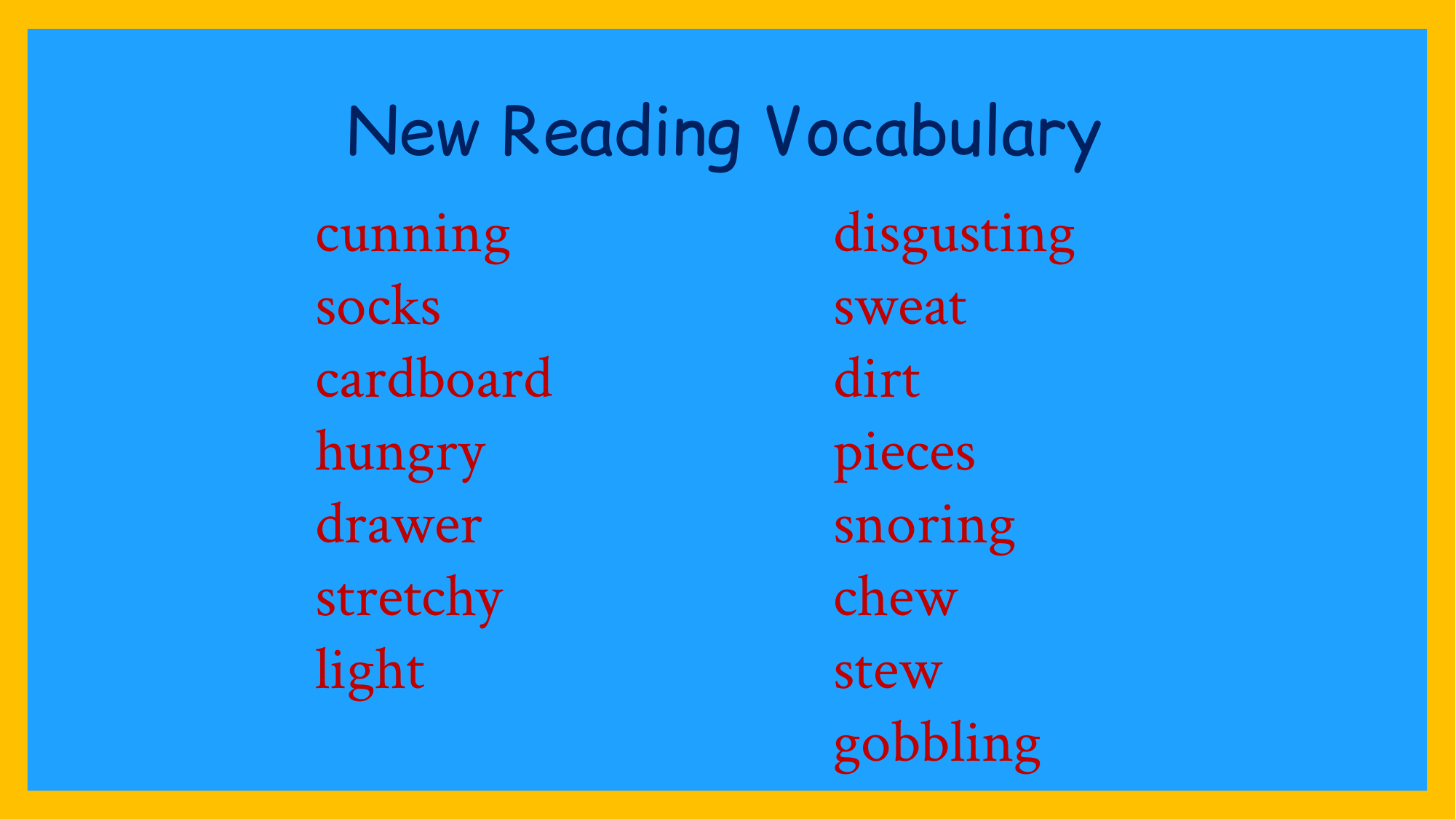

New Reading Vocabulary

cunning
socks
cardboard
hungry
drawer
stretchy
light

disgusting
sweat
dirt
pieces
snoring
chew
stew
gobbling